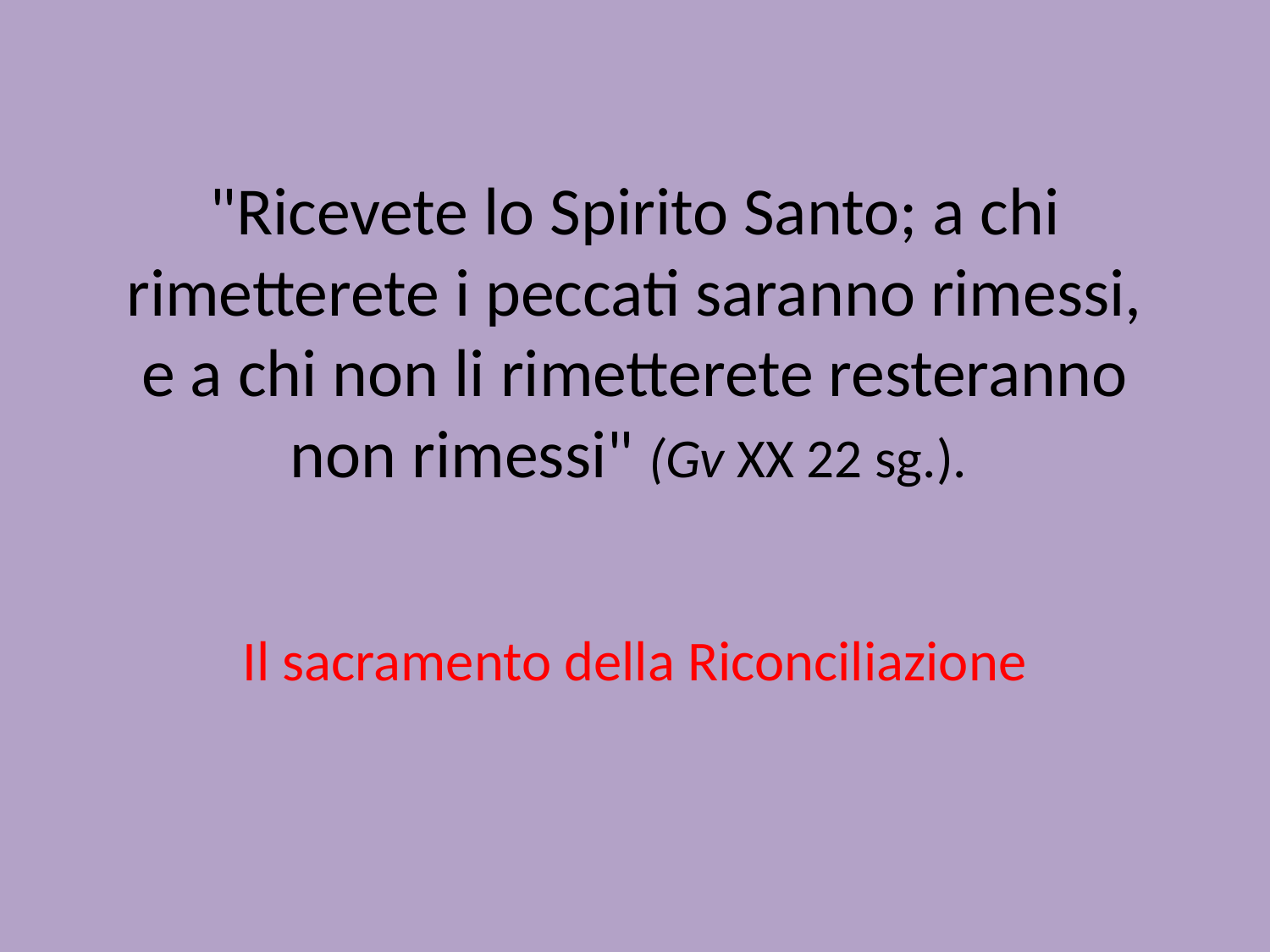

# "Ricevete lo Spirito Santo; a chi rimetterete i peccati saranno rimessi, e a chi non li rimetterete resteranno non rimessi" (Gv XX 22 sg.).

Il sacramento della Riconciliazione